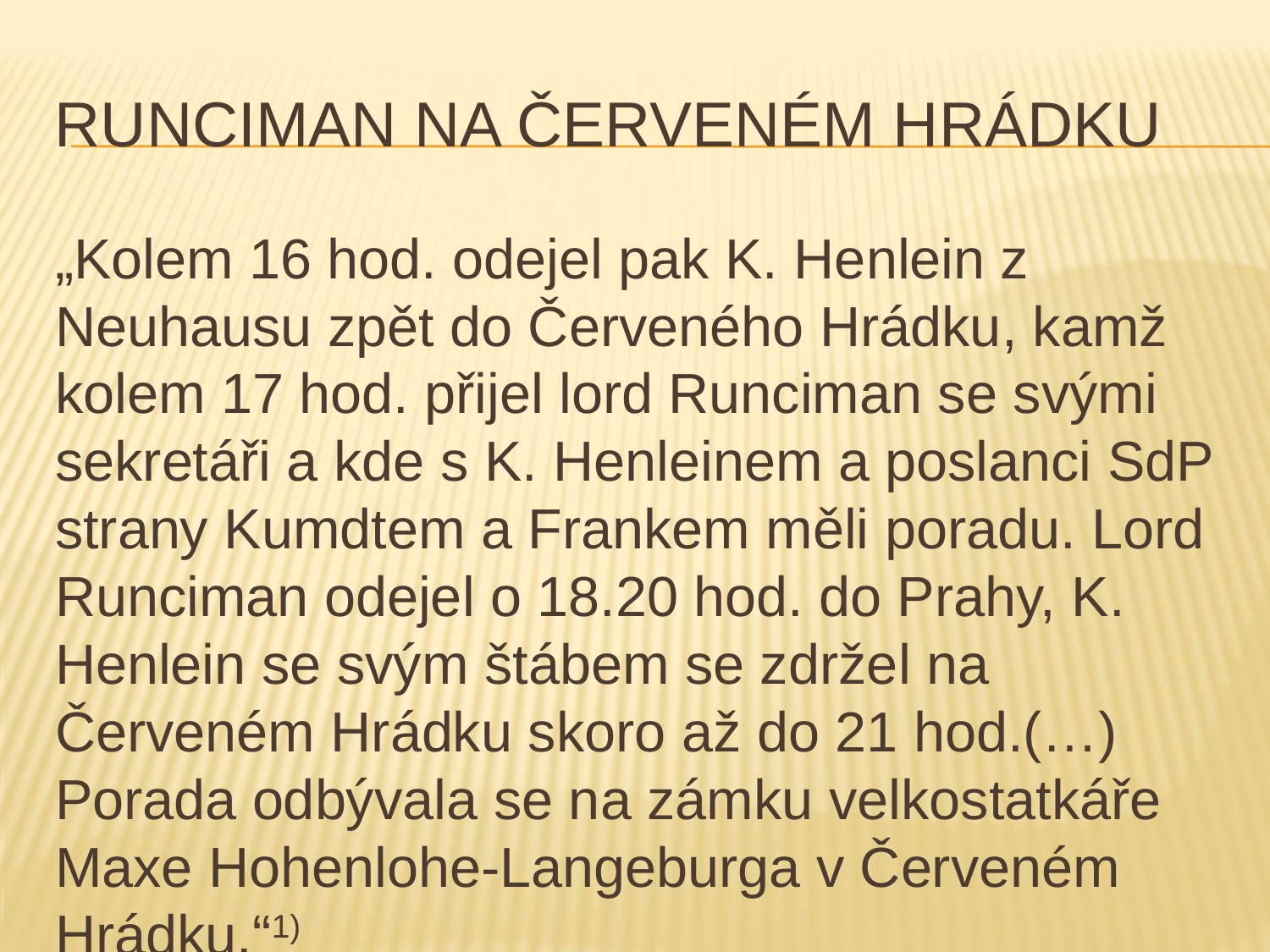

# runciman na červeném hrádku
„Kolem 16 hod. odejel pak K. Henlein z Neuhausu zpět do Červeného Hrádku, kamž kolem 17 hod. přijel lord Runciman se svými sekretáři a kde s K. Henleinem a poslanci SdP strany Kumdtem a Frankem měli poradu. Lord Runciman odejel o 18.20 hod. do Prahy, K. Henlein se svým štábem se zdržel na Červeném Hrádku skoro až do 21 hod.(…) Porada odbývala se na zámku velkostatkáře Maxe Hohenlohe-Langeburga v Červeném Hrádku.“1)